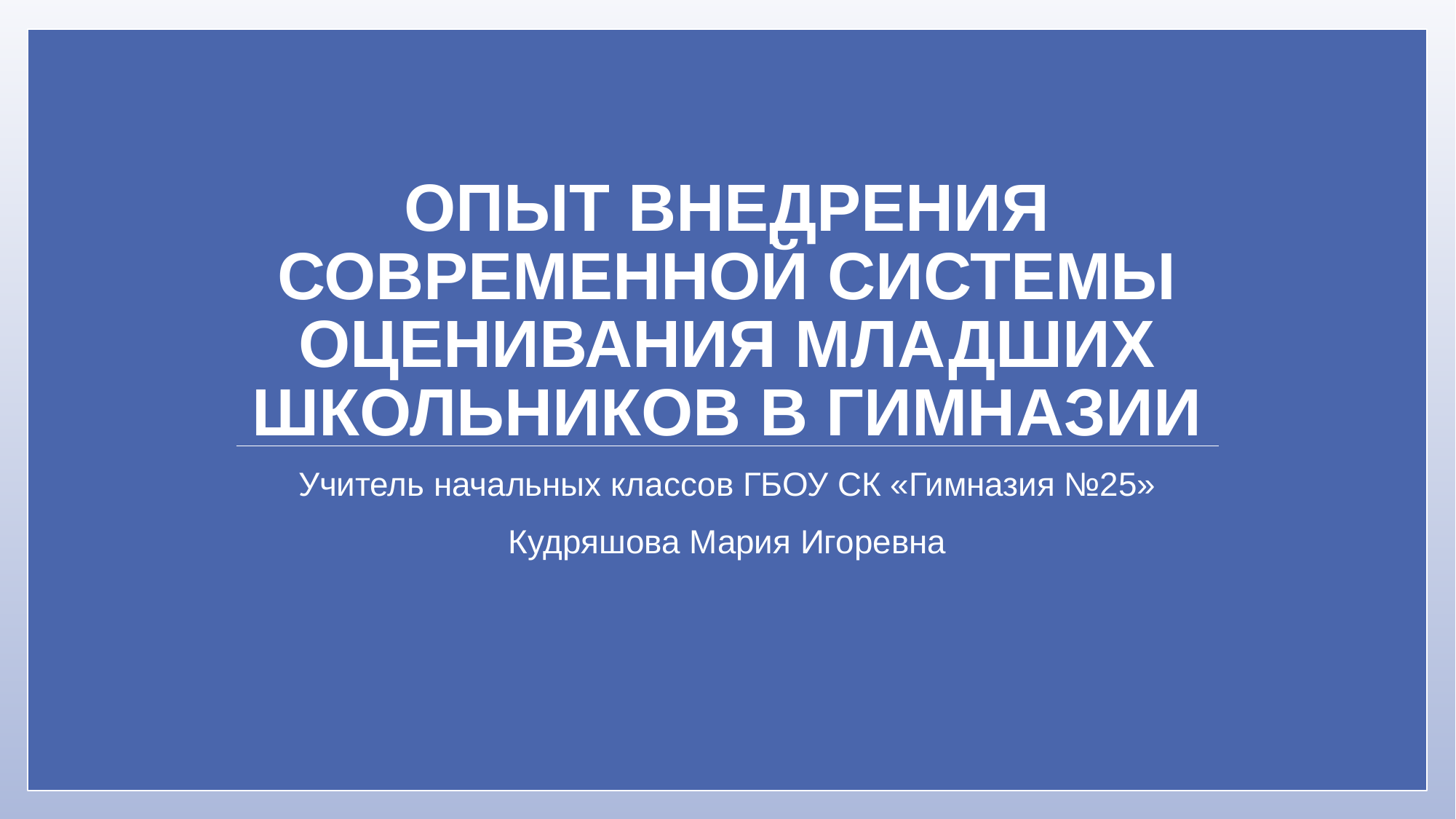

# Опыт внедрения современной системы оценивания младших школьников в гимназии
Учитель начальных классов ГБОУ СК «Гимназия №25»
Кудряшова Мария Игоревна